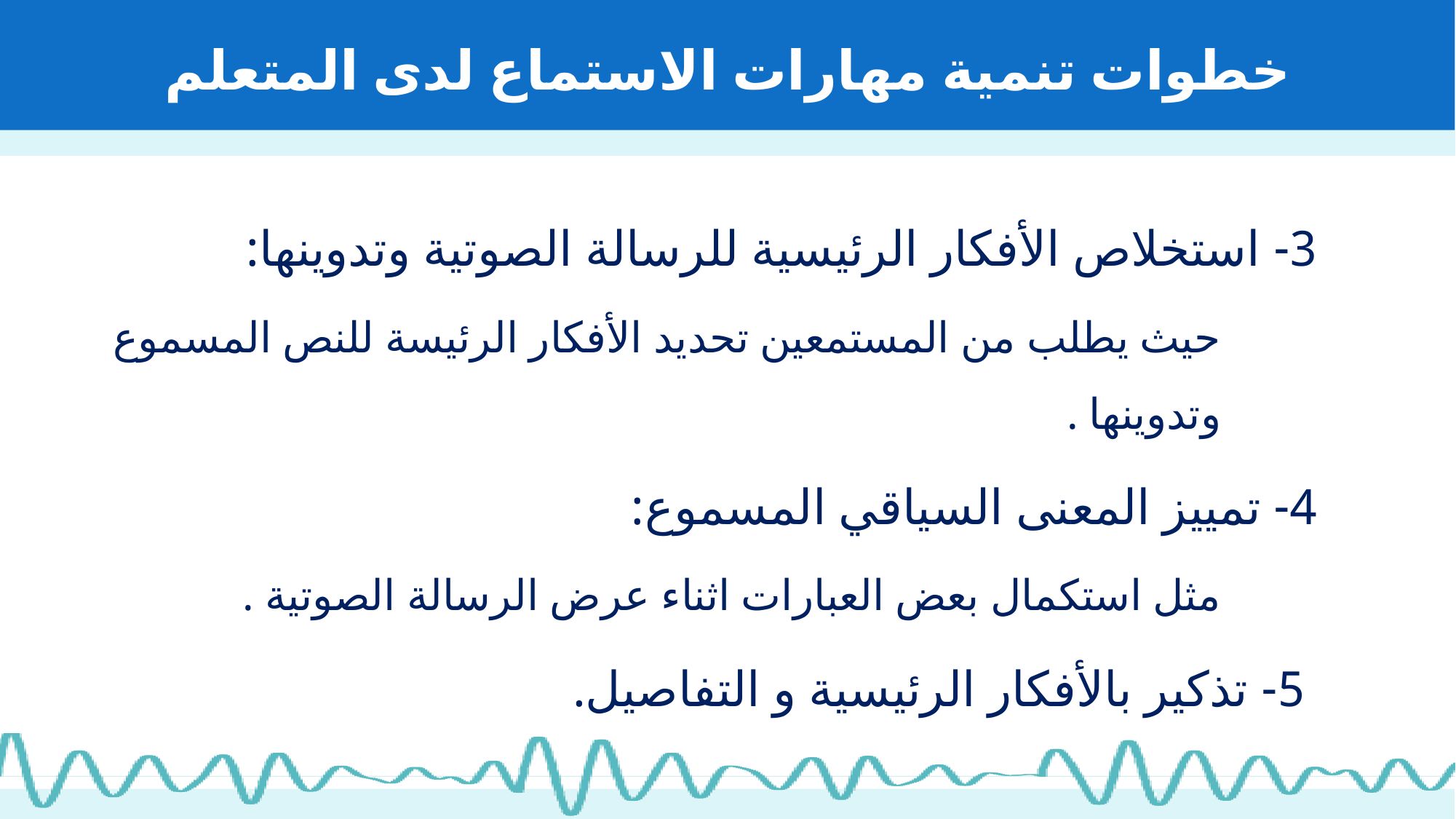

# خطوات تنمية مهارات الاستماع لدى المتعلم
3- استخلاص الأفكار الرئيسية للرسالة الصوتية وتدوينها:
حيث يطلب من المستمعين تحديد الأفكار الرئيسة للنص المسموع وتدوينها .
4- تمييز المعنى السياقي المسموع:
مثل استكمال بعض العبارات اثناء عرض الرسالة الصوتية .
 5- تذكير بالأفكار الرئيسية و التفاصيل.